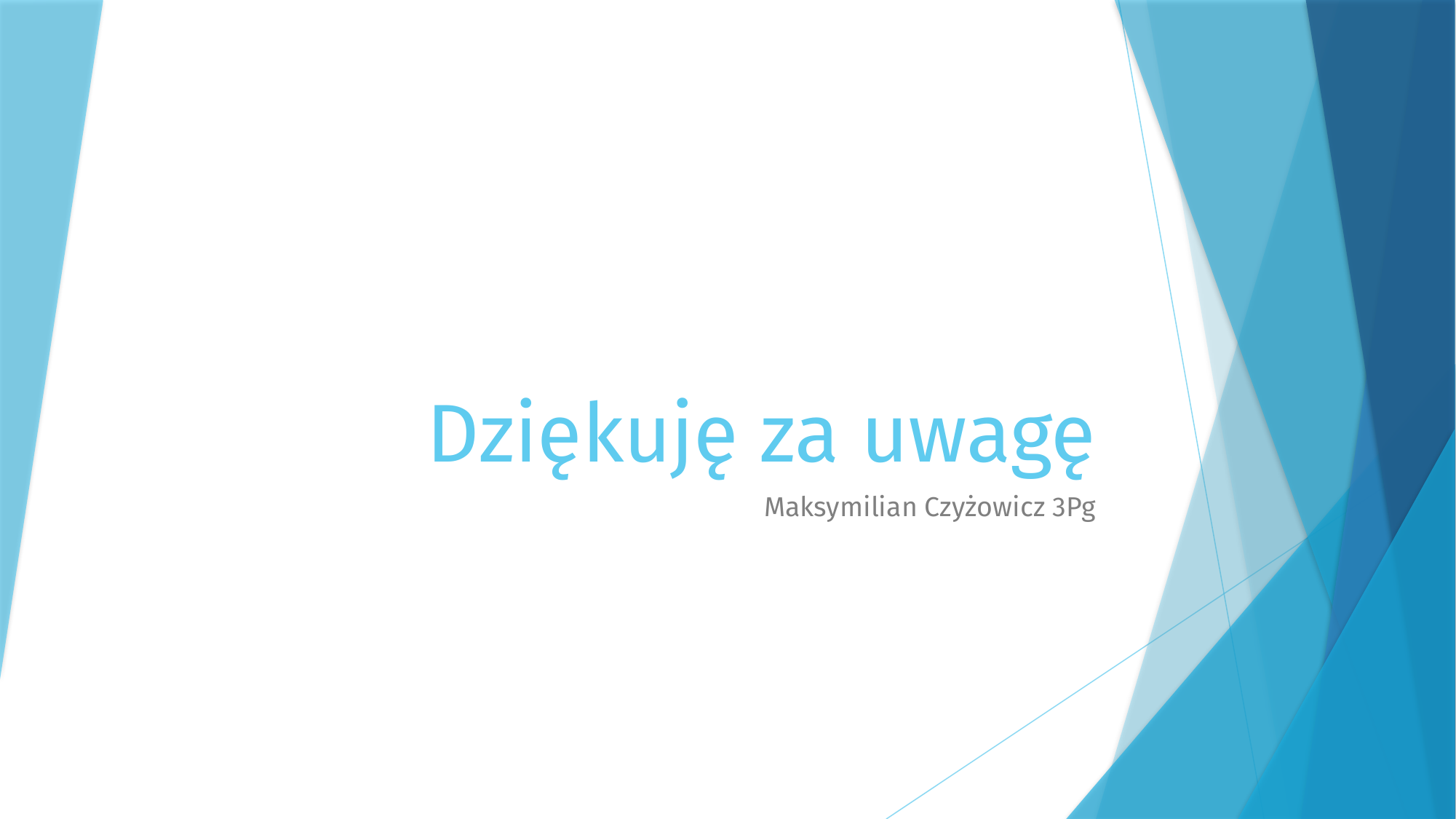

# Dziękuję za uwagę
Maksymilian Czyżowicz 3Pg